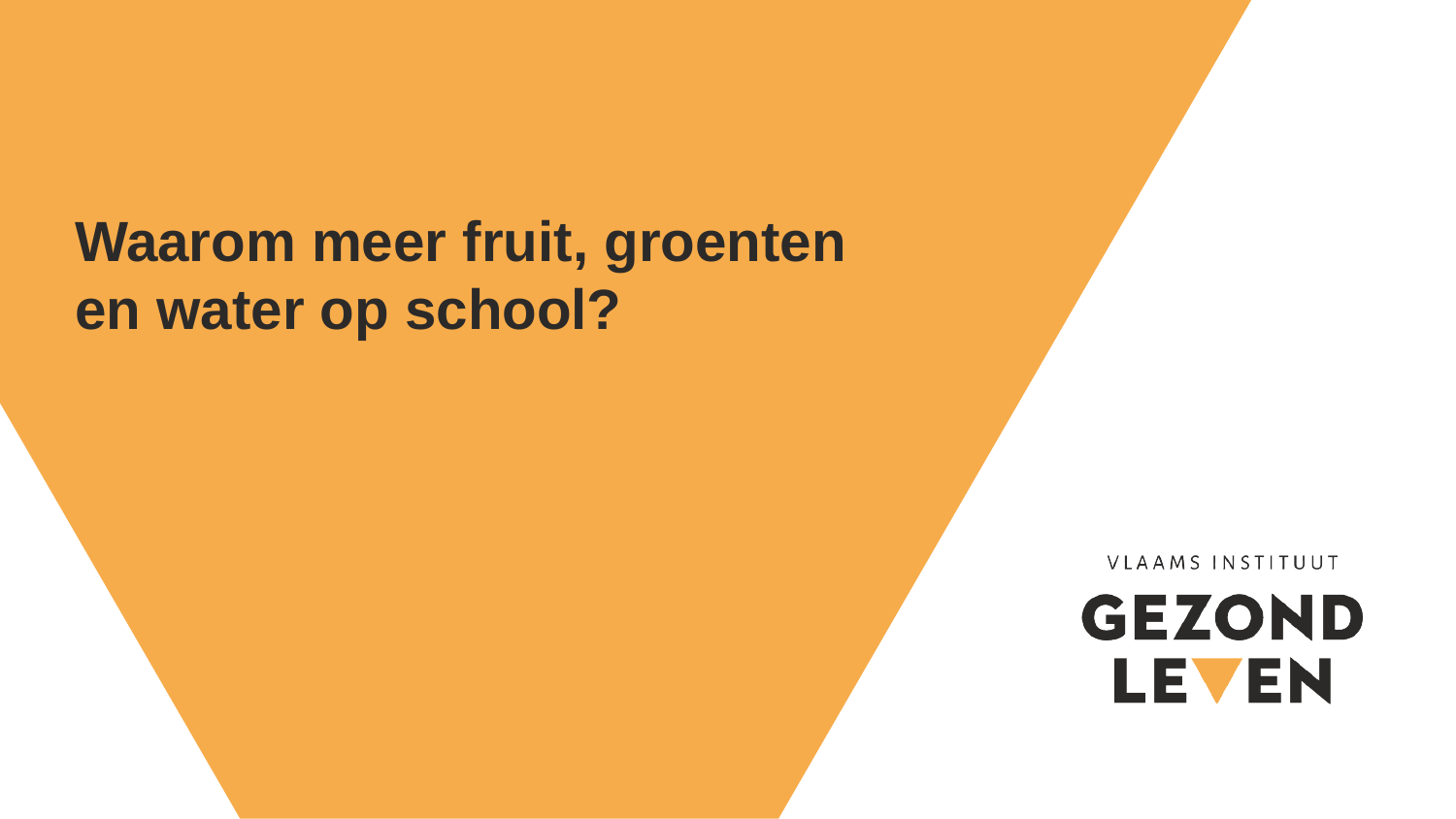

# Waarom meer fruit, groenten en water op school?